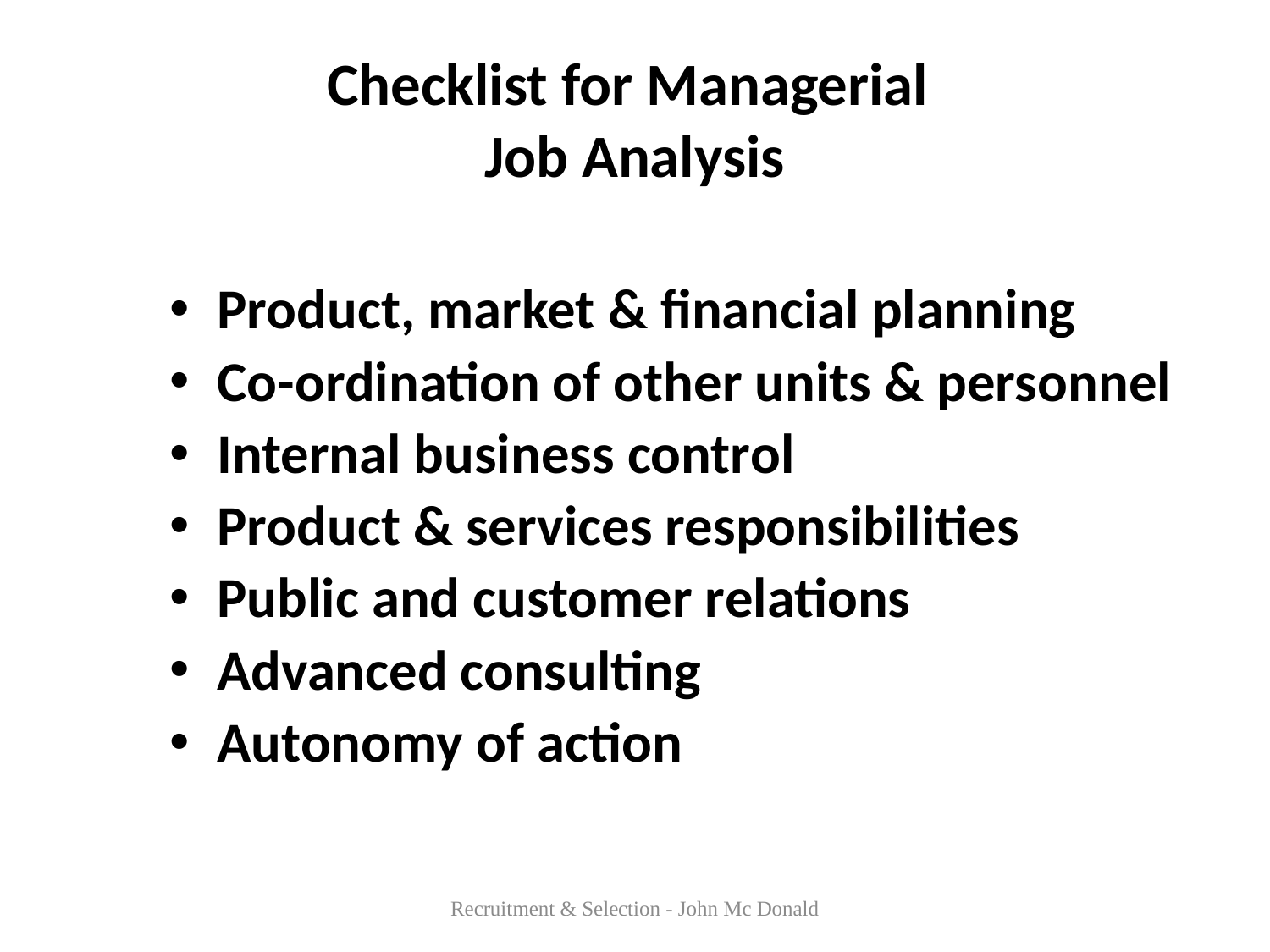

# Checklist for Managerial Job Analysis
Product, market & financial planning
Co-ordination of other units & personnel
Internal business control
Product & services responsibilities
Public and customer relations
Advanced consulting
Autonomy of action
Recruitment & Selection - John Mc Donald